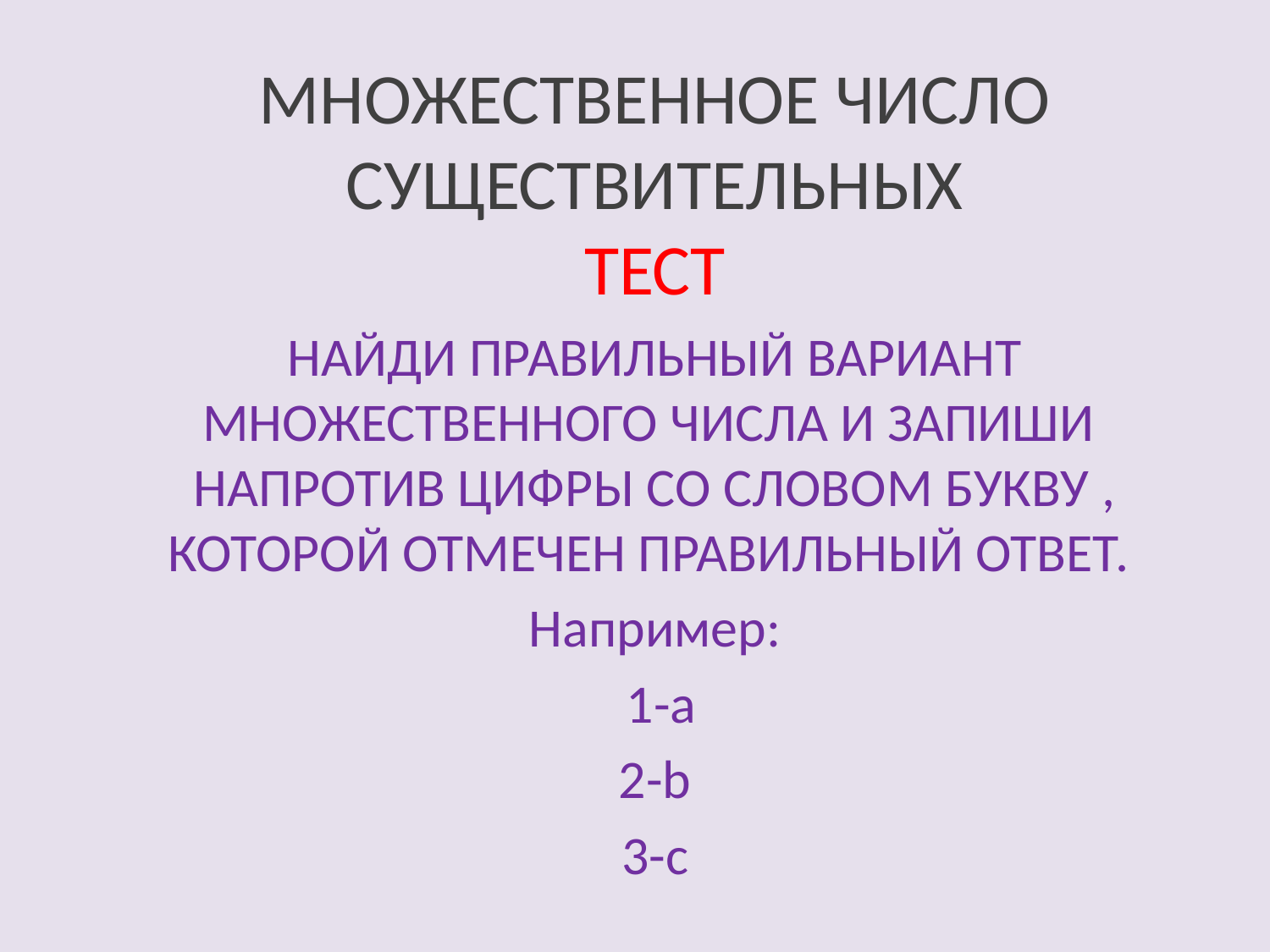

# МНОЖЕСТВЕННОЕ ЧИСЛО СУЩЕСТВИТЕЛЬНЫХ ТЕСТ
НАЙДИ ПРАВИЛЬНЫЙ ВАРИАНТ МНОЖЕСТВЕННОГО ЧИСЛА И ЗАПИШИ  НАПРОТИВ ЦИФРЫ СО СЛОВОМ БУКВУ , КОТОРОЙ ОТМЕЧЕН ПРАВИЛЬНЫЙ ОТВЕТ.
Например:
 1-a
2-b
3-c